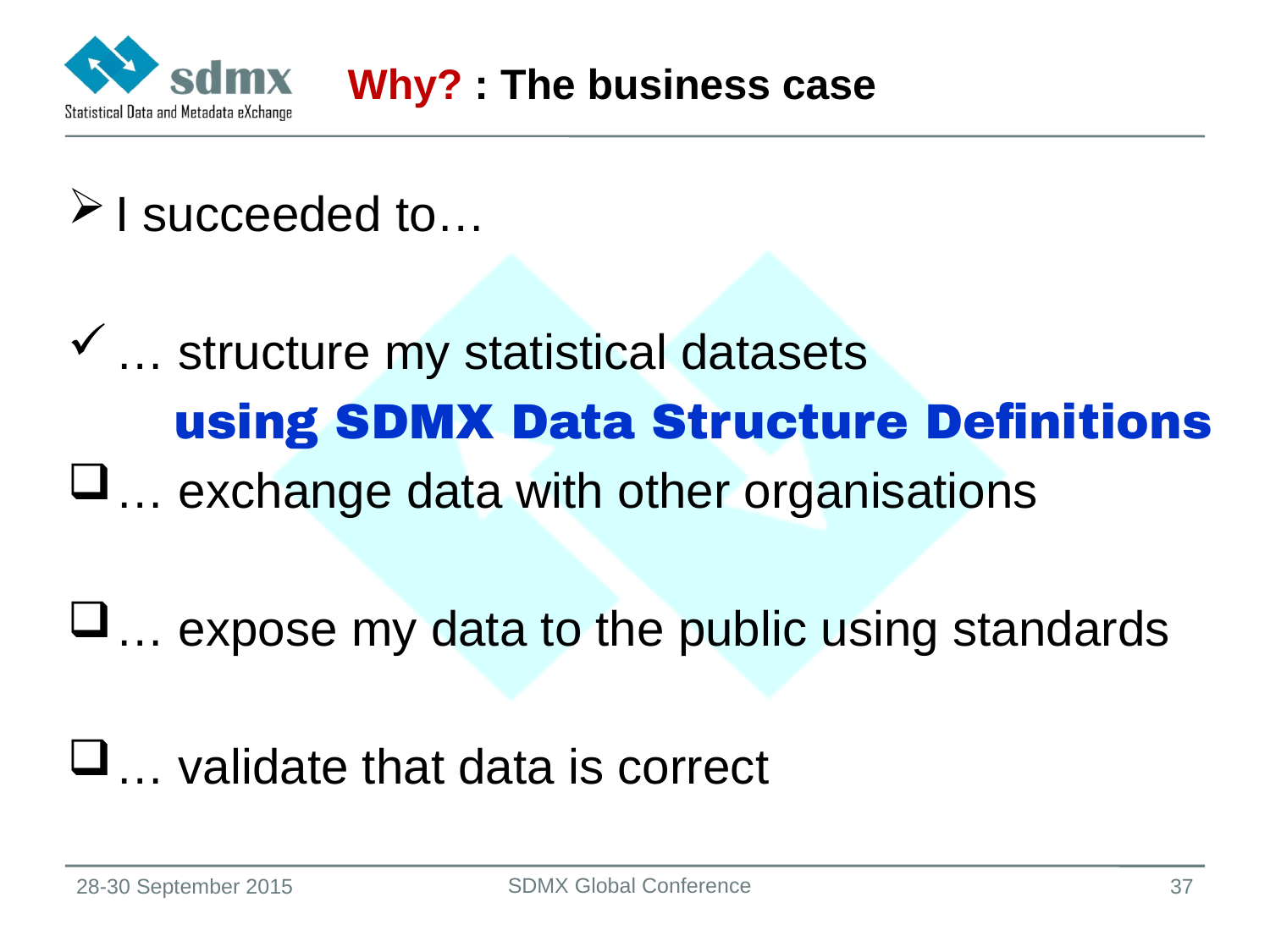

# Why? : The business case
I succeeded to…

… structure my statistical datasets
using SDMX Data Structure Definitions
… exchange data with other organisations

… expose my data to the public using standards

… validate that data is correct
SDMX Global Conference
28-30 September 2015
37